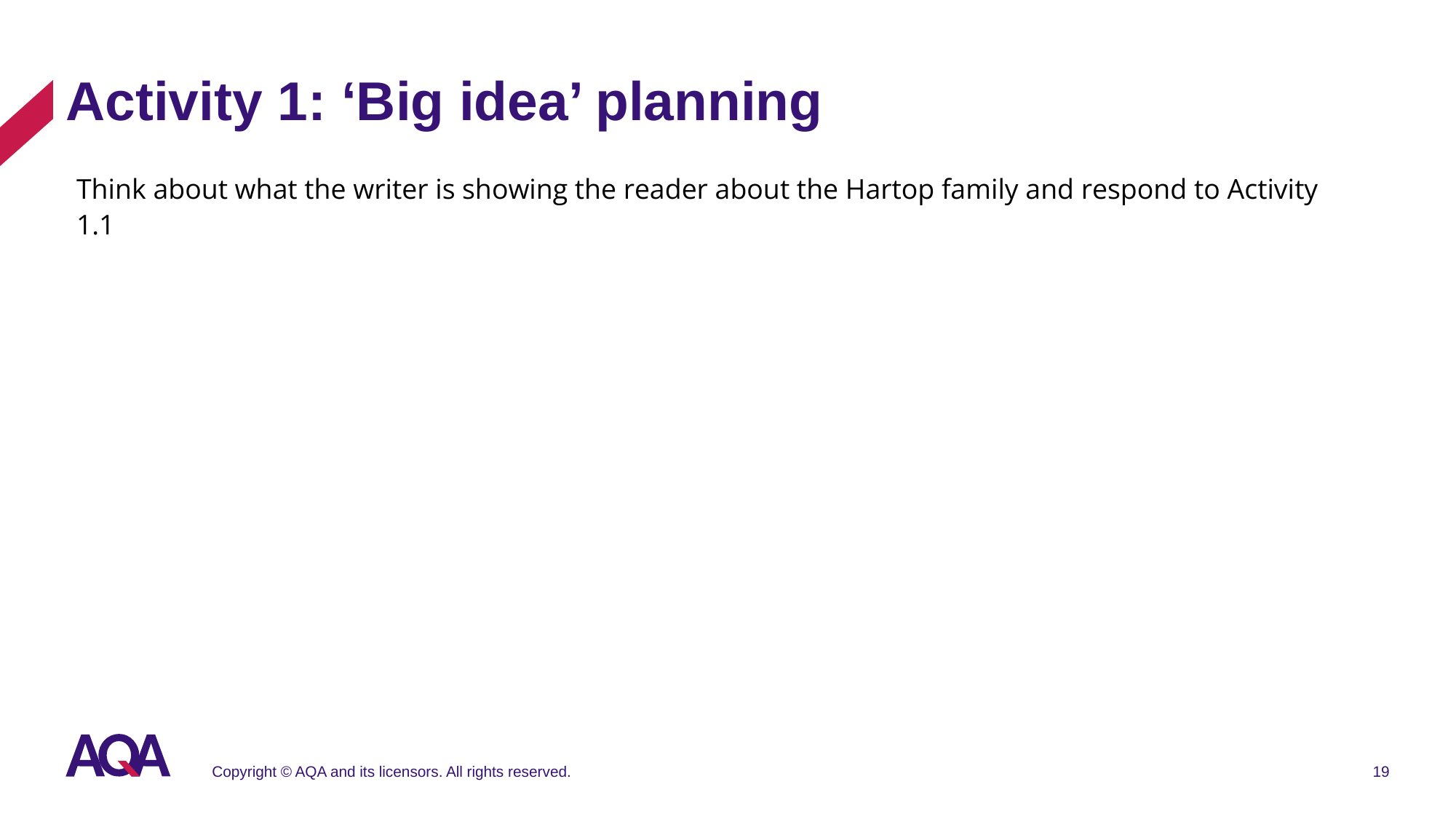

# Activity 1: ‘Big idea’ planning
Think about what the writer is showing the reader about the Hartop family and respond to Activity 1.1

Copyright © AQA and its licensors. All rights reserved.
19